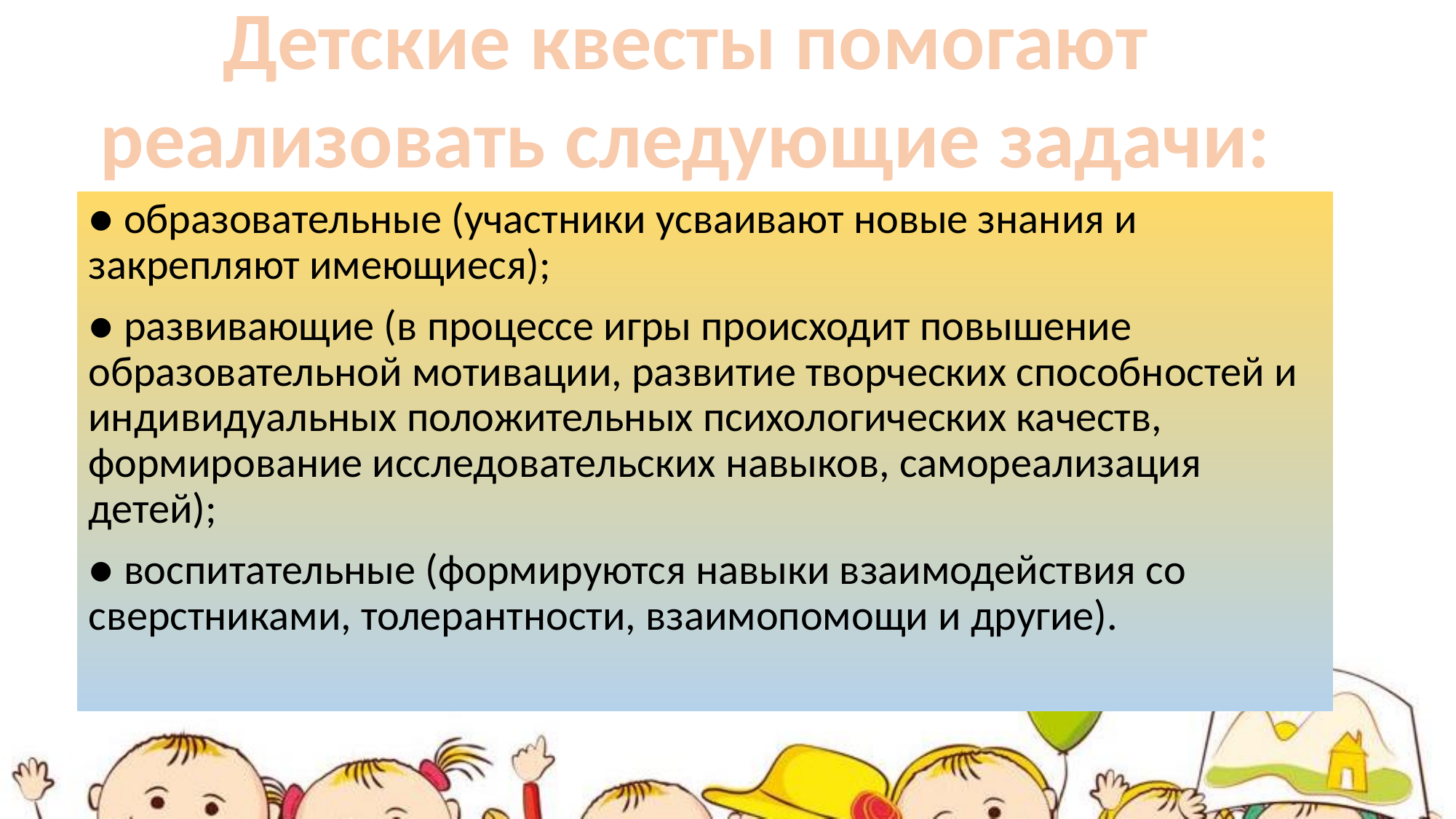

Детские квесты помогают реализовать следующие задачи:
#
● образовательные (участники усваивают новые знания и закрепляют имеющиеся);
● развивающие (в процессе игры происходит повышение образовательной мотивации, развитие творческих способностей и индивидуальных положительных психологических качеств, формирование исследовательских навыков, самореализация детей);
● воспитательные (формируются навыки взаимодействия со сверстниками, толерантности, взаимопомощи и другие).